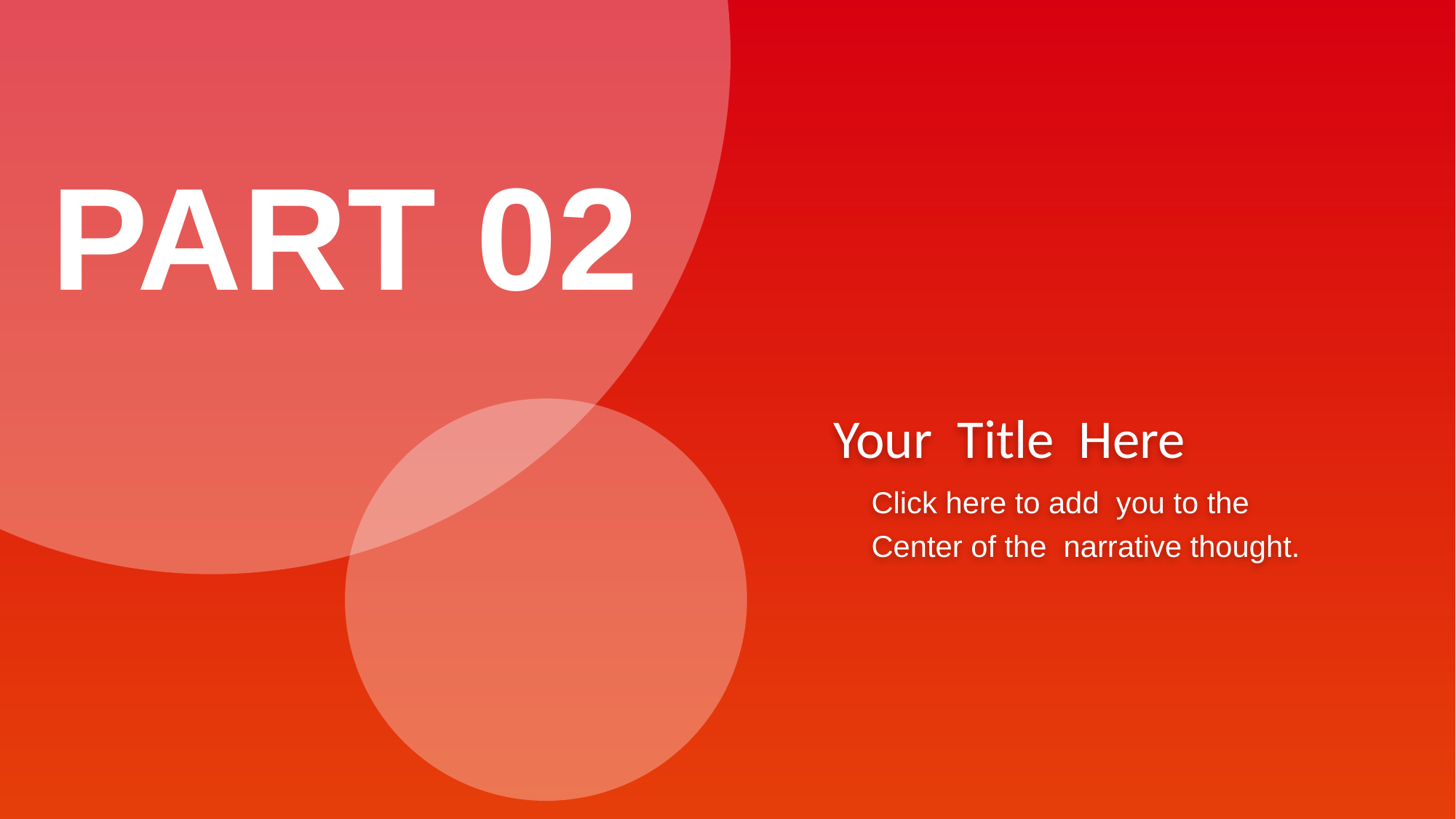

PART 02

Your  Title  Here
Click here to add  you to the
Center of the  narrative thought.